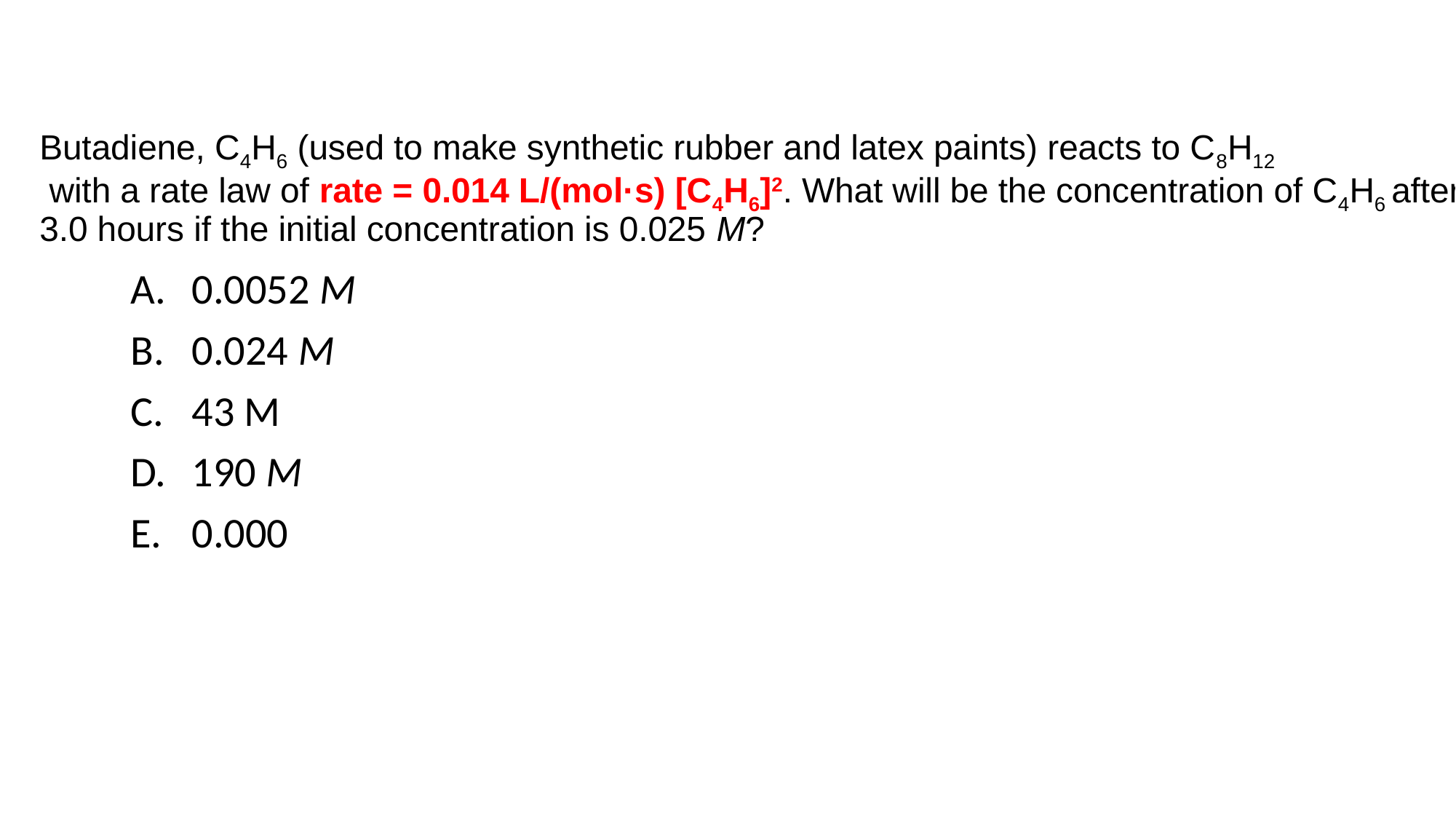

# Butadiene, C4H6 (used to make synthetic rubber and latex paints) reacts to C8H12 with a rate law of rate = 0.014 L/(mol·s) [C4H6]2. What will be the concentration of C4H6 after 3.0 hours if the initial concentration is 0.025 M?
0.0052 M
0.024 M
43 M
190 M
0.000